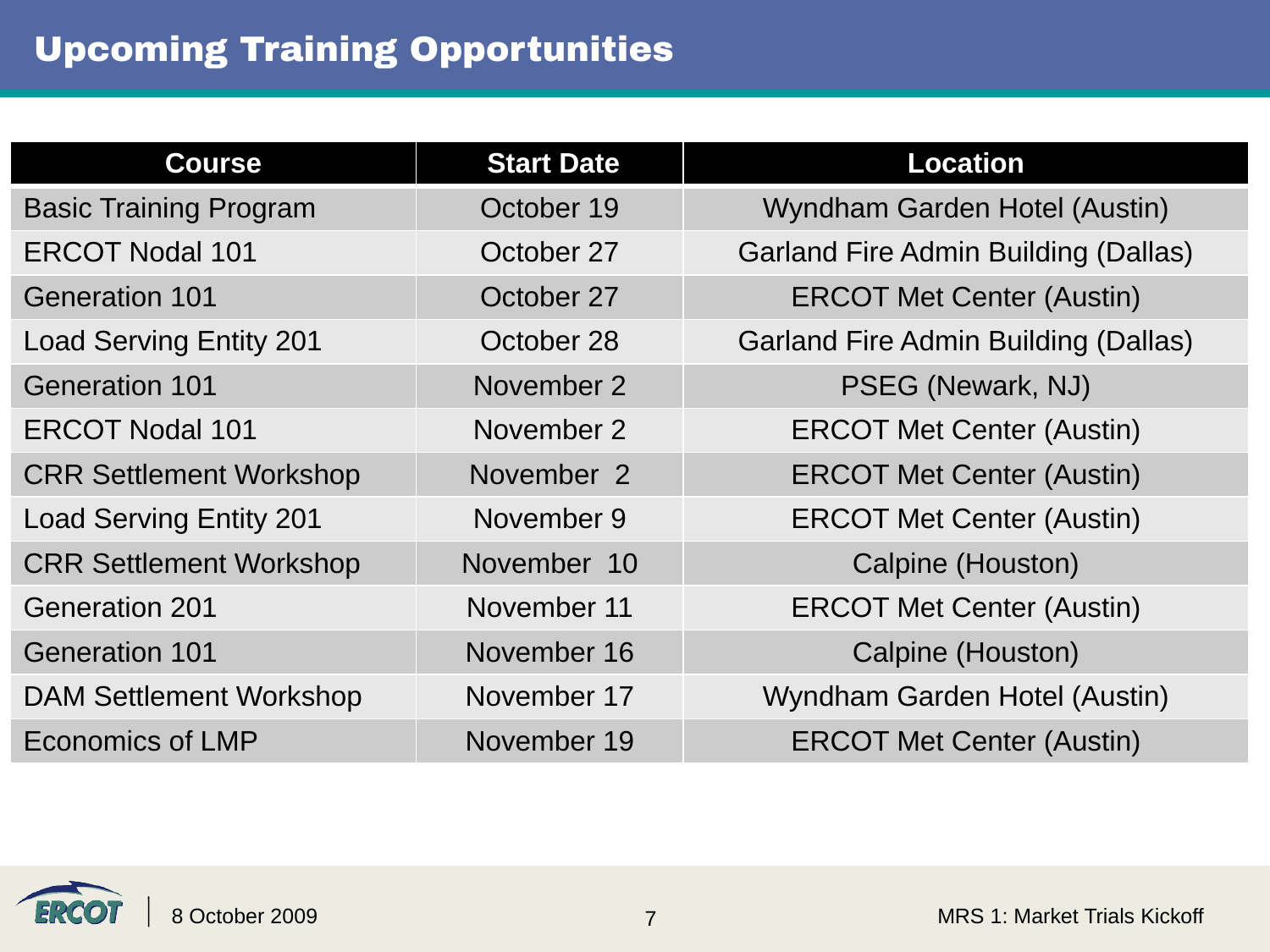

# Upcoming Training Opportunities
| Course | Start Date | Location |
| --- | --- | --- |
| Basic Training Program | October 19 | Wyndham Garden Hotel (Austin) |
| ERCOT Nodal 101 | October 27 | Garland Fire Admin Building (Dallas) |
| Generation 101 | October 27 | ERCOT Met Center (Austin) |
| Load Serving Entity 201 | October 28 | Garland Fire Admin Building (Dallas) |
| Generation 101 | November 2 | PSEG (Newark, NJ) |
| ERCOT Nodal 101 | November 2 | ERCOT Met Center (Austin) |
| CRR Settlement Workshop | November 2 | ERCOT Met Center (Austin) |
| Load Serving Entity 201 | November 9 | ERCOT Met Center (Austin) |
| CRR Settlement Workshop | November 10 | Calpine (Houston) |
| Generation 201 | November 11 | ERCOT Met Center (Austin) |
| Generation 101 | November 16 | Calpine (Houston) |
| DAM Settlement Workshop | November 17 | Wyndham Garden Hotel (Austin) |
| Economics of LMP | November 19 | ERCOT Met Center (Austin) |
8 October 2009
MRS 1: Market Trials Kickoff